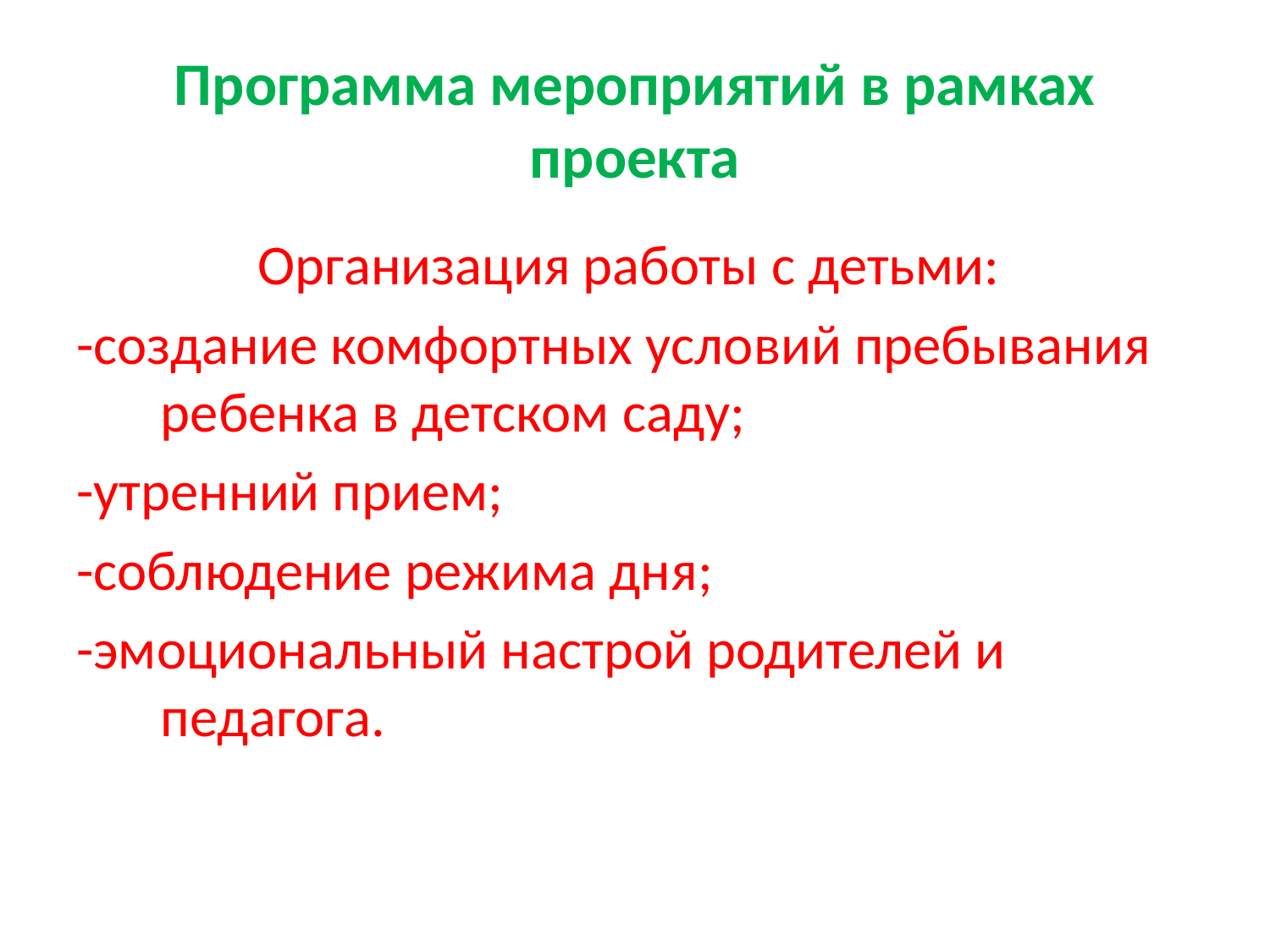

# Программа мероприятий в рамках проекта
Организация работы с детьми:
-создание комфортных условий пребывания ребенка в детском саду;
-утренний прием;
-соблюдение режима дня;
-эмоциональный настрой родителей и педагога.